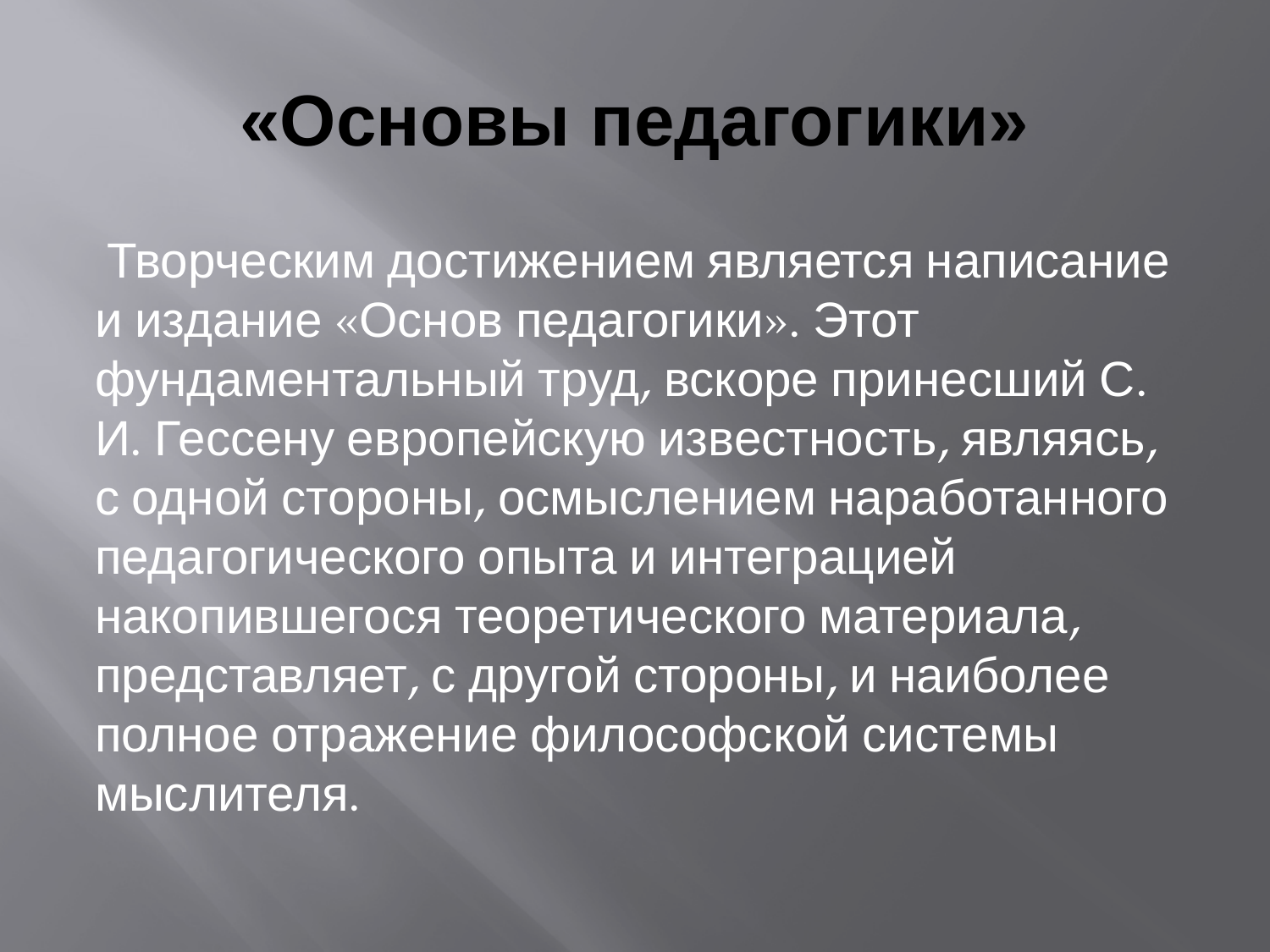

# «Основы педагогики»
 Творческим достижением является написание и издание «Основ педагогики». Этот фундаментальный труд, вскоре принесший С. И. Гессену европейскую известность, являясь, с одной стороны, осмыслением наработанного педагогического опыта и интеграцией накопившегося теоретического материала, представляет, с другой стороны, и наиболее полное отражение философской системы мыслителя.